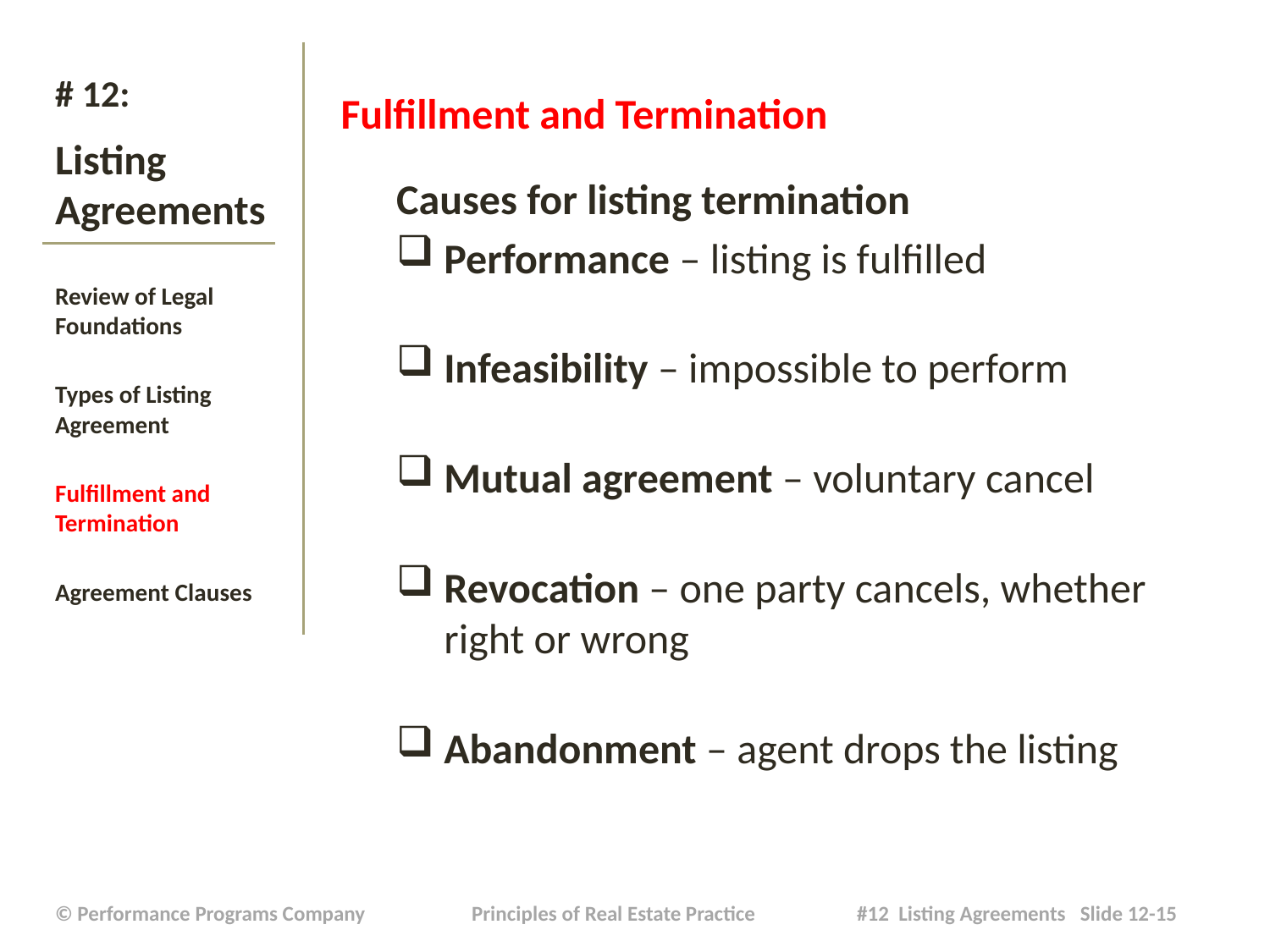

Fulfillment and Termination

Causes for listing termination
Performance – listing is fulfilled
Infeasibility – impossible to perform
Mutual agreement – voluntary cancel
Revocation – one party cancels, whether right or wrong
Abandonment – agent drops the listing

# # 12: Listing Agreements

Review of Legal Foundations

Types of Listing Agreement

Fulfillment and Termination

Agreement Clauses

| © Performance Programs Company Principles of Real Estate Practice #12 Listing Agreements Slide 12-15 |
| --- |